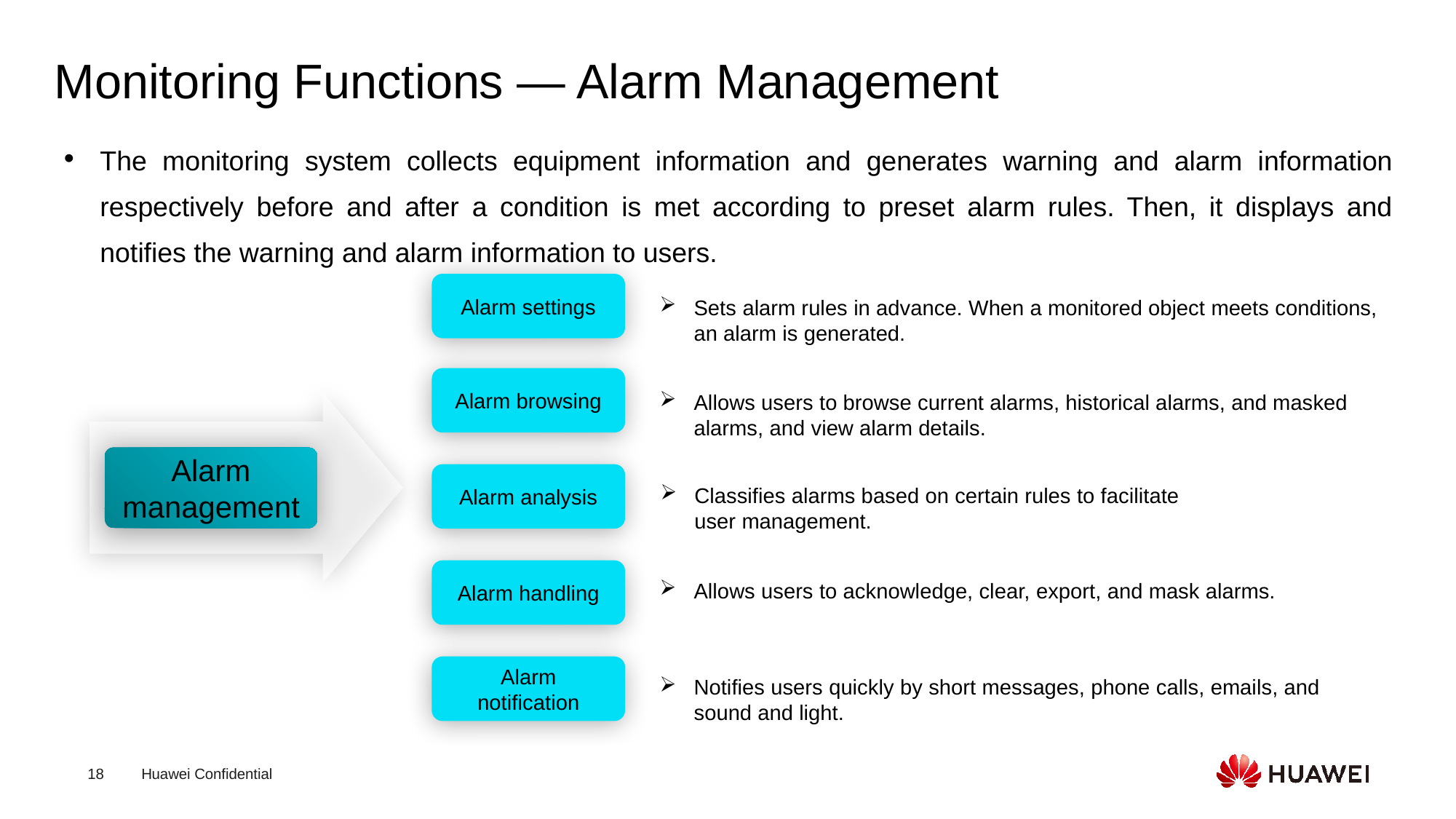

# Monitoring Functions — Alarm Management
The monitoring system collects equipment information and generates warning and alarm information respectively before and after a condition is met according to preset alarm rules. Then, it displays and notifies the warning and alarm information to users.

Alarm settings
Sets alarm rules in advance. When a monitored object meets conditions, an alarm is generated.

Alarm browsing
Allows users to browse current alarms, historical alarms, and masked alarms, and view alarm details.

Alarm management

Alarm analysis
Classifies alarms based on certain rules to facilitate user management.

Alarm handling
Allows users to acknowledge, clear, export, and mask alarms.
Alarm notification

Notifies users quickly by short messages, phone calls, emails, and sound and light.